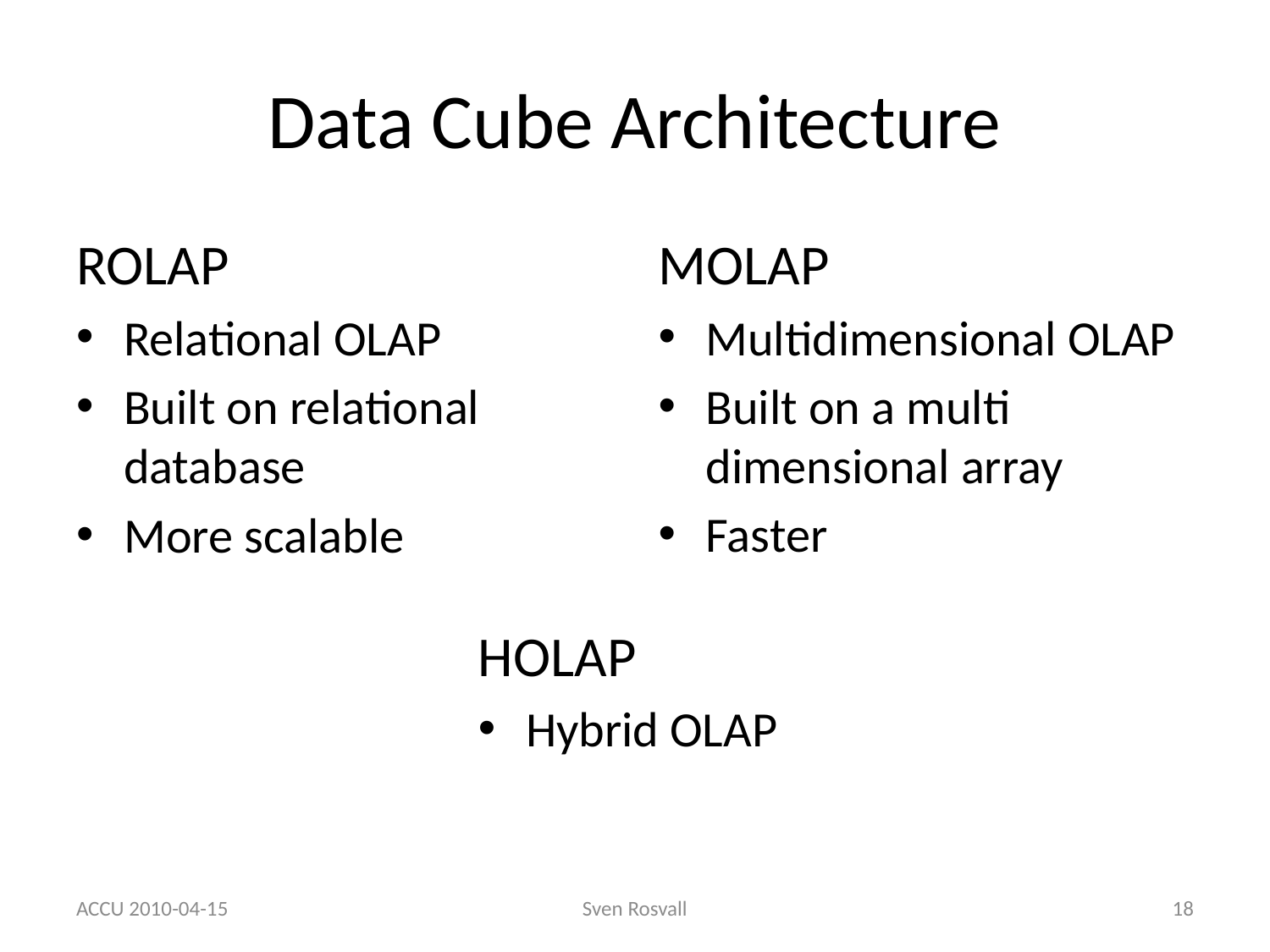

# Data Cube Architecture
MOLAP
Multidimensional OLAP
Built on a multi dimensional array
Faster
ROLAP
Relational OLAP
Built on relational database
More scalable
HOLAP
Hybrid OLAP
ACCU 2010-04-15
Sven Rosvall
18